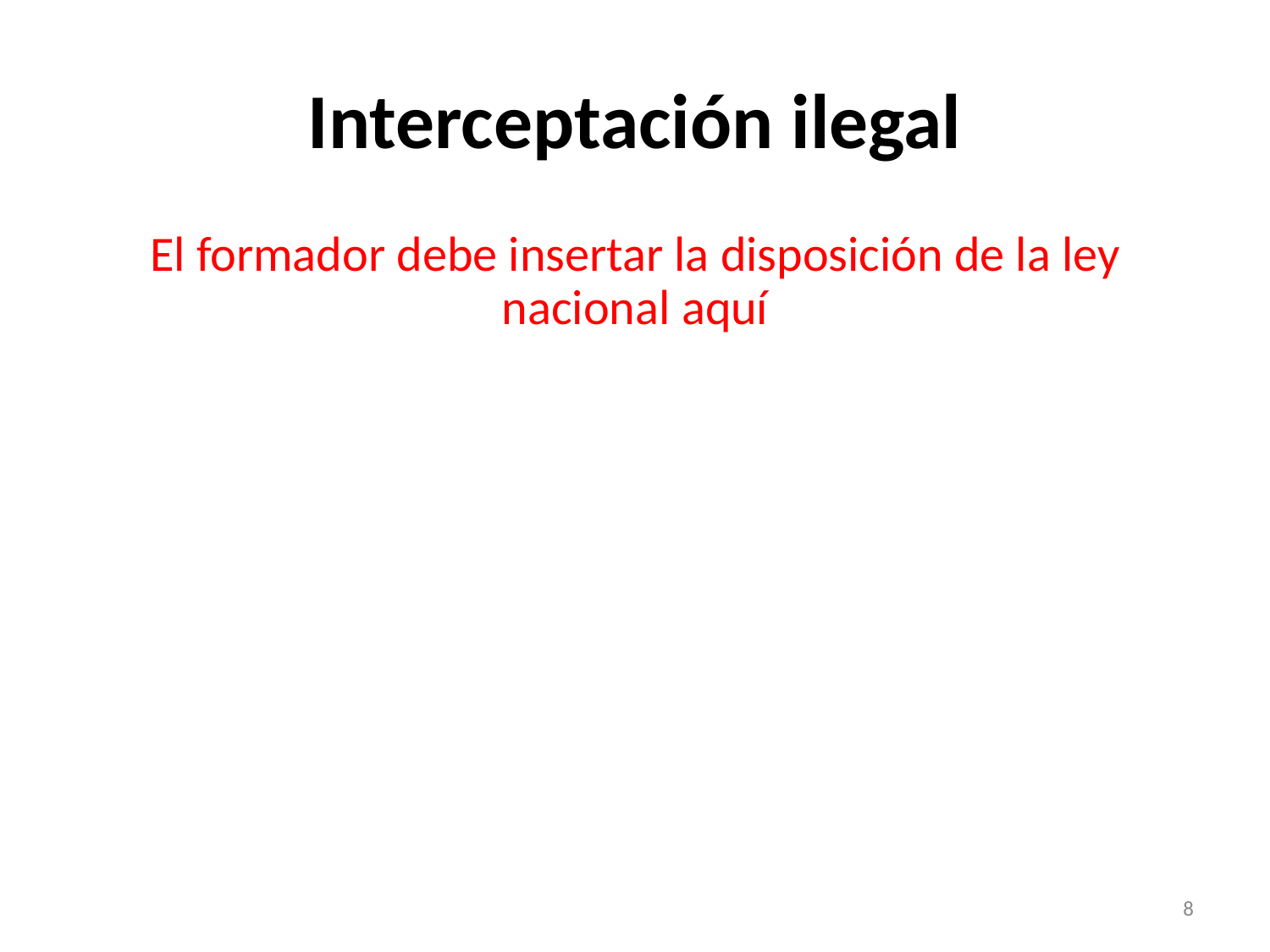

# Interceptación ilegal
El formador debe insertar la disposición de la ley nacional aquí
8